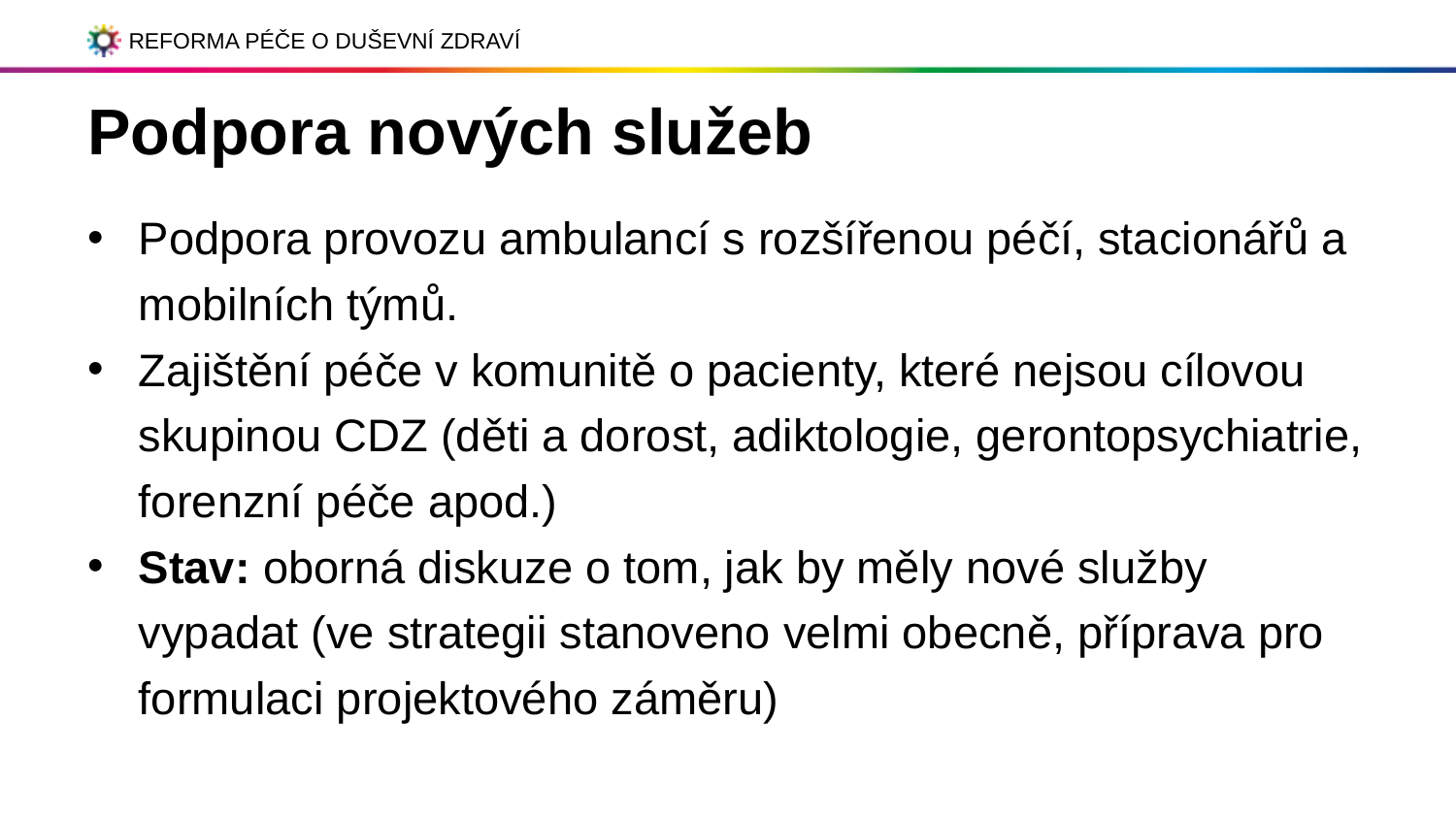

# Podpora nových služeb
Podpora provozu ambulancí s rozšířenou péčí, stacionářů a mobilních týmů.
Zajištění péče v komunitě o pacienty, které nejsou cílovou skupinou CDZ (děti a dorost, adiktologie, gerontopsychiatrie, forenzní péče apod.)
Stav: oborná diskuze o tom, jak by měly nové služby vypadat (ve strategii stanoveno velmi obecně, příprava pro formulaci projektového záměru)